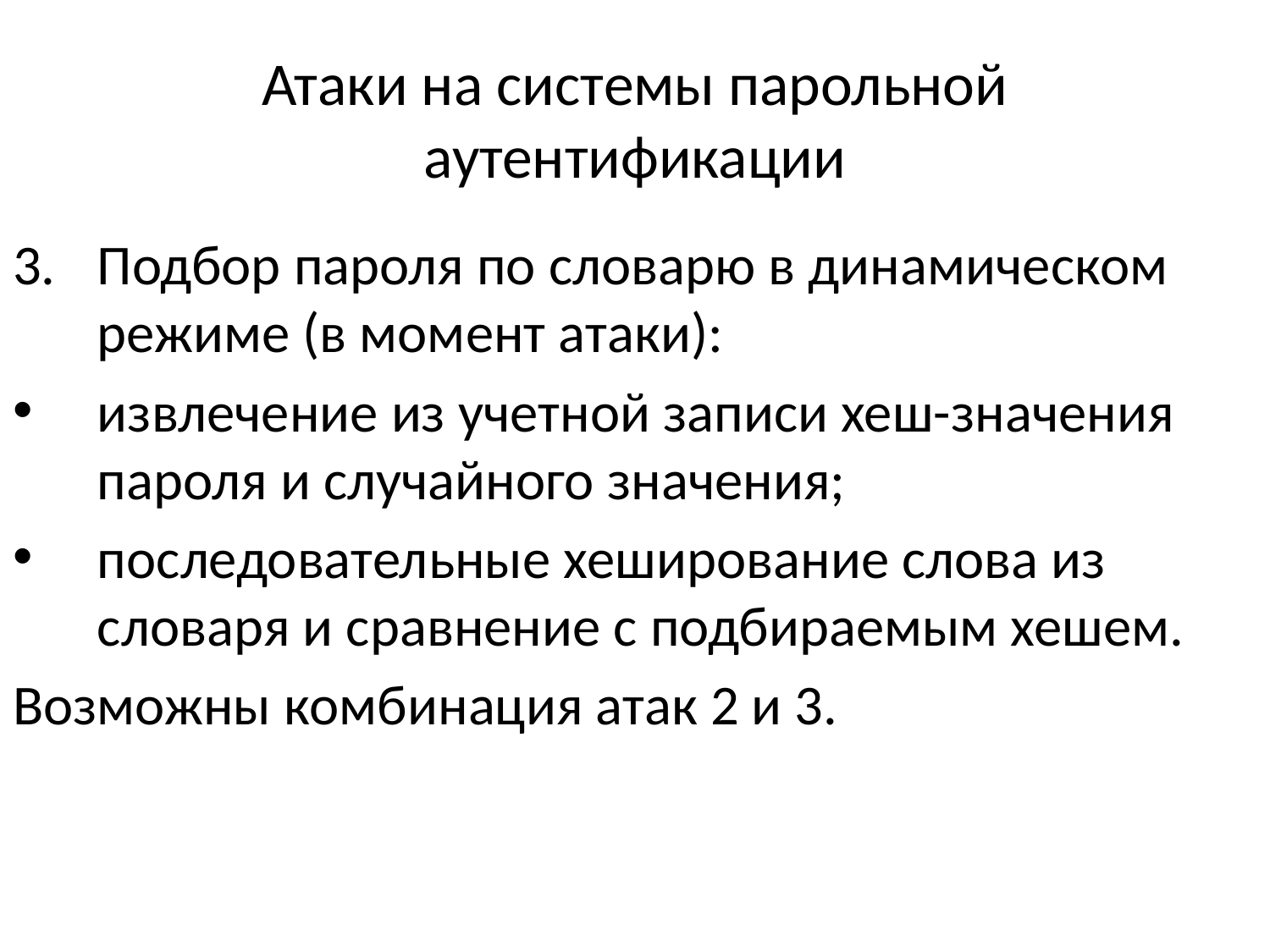

# Атаки на системы парольной аутентификации
Подбор пароля по словарю в динамическом режиме (в момент атаки):
извлечение из учетной записи хеш-значения пароля и случайного значения;
последовательные хеширование слова из словаря и сравнение с подбираемым хешем.
Возможны комбинация атак 2 и 3.